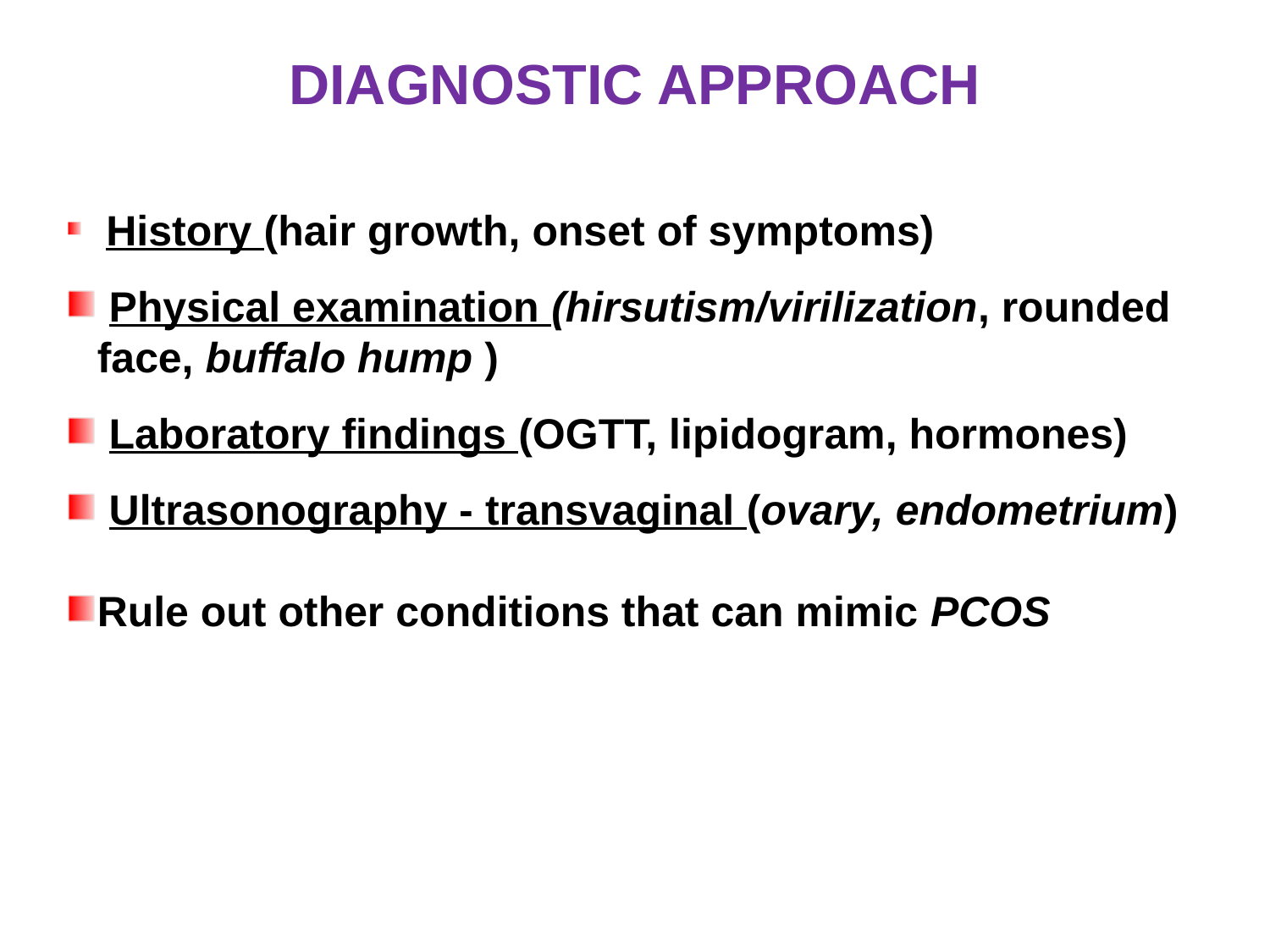

DIAGNOSTIC APPROACH
 History (hair growth, onset of symptoms)

 Physical examination (hirsutism/virilization, rounded face, buffalo hump )

 Laboratory findings (OGTT, lipidogram, hormones)

 Ultrasonography - transvaginal (ovary, endometrium)

Rule out other conditions that can mimic PCOS